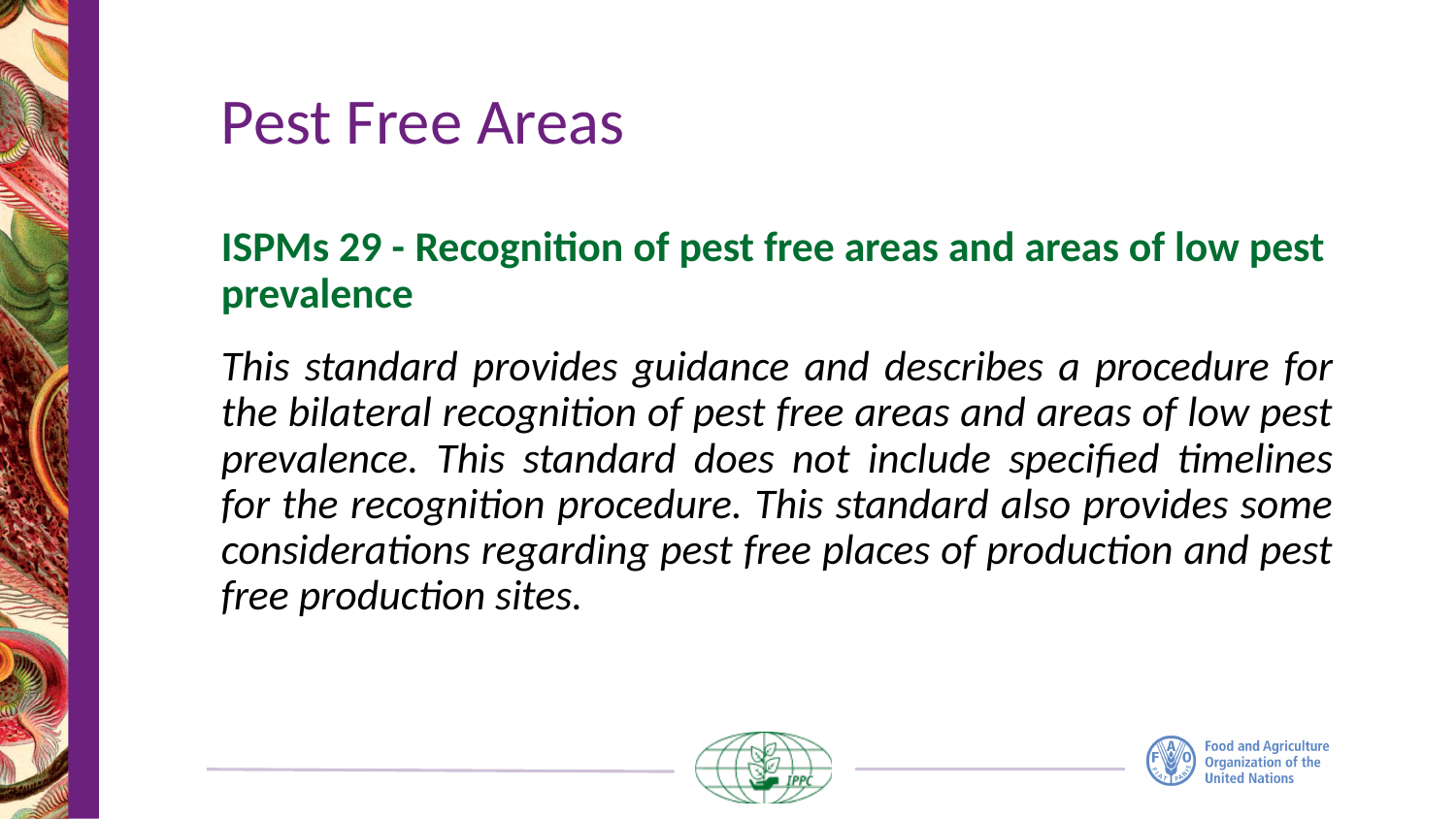

# Pest Free Areas
ISPMs 29 - Recognition of pest free areas and areas of low pest prevalence
This standard provides guidance and describes a procedure for the bilateral recognition of pest free areas and areas of low pest prevalence. This standard does not include specified timelines for the recognition procedure. This standard also provides some considerations regarding pest free places of production and pest free production sites.